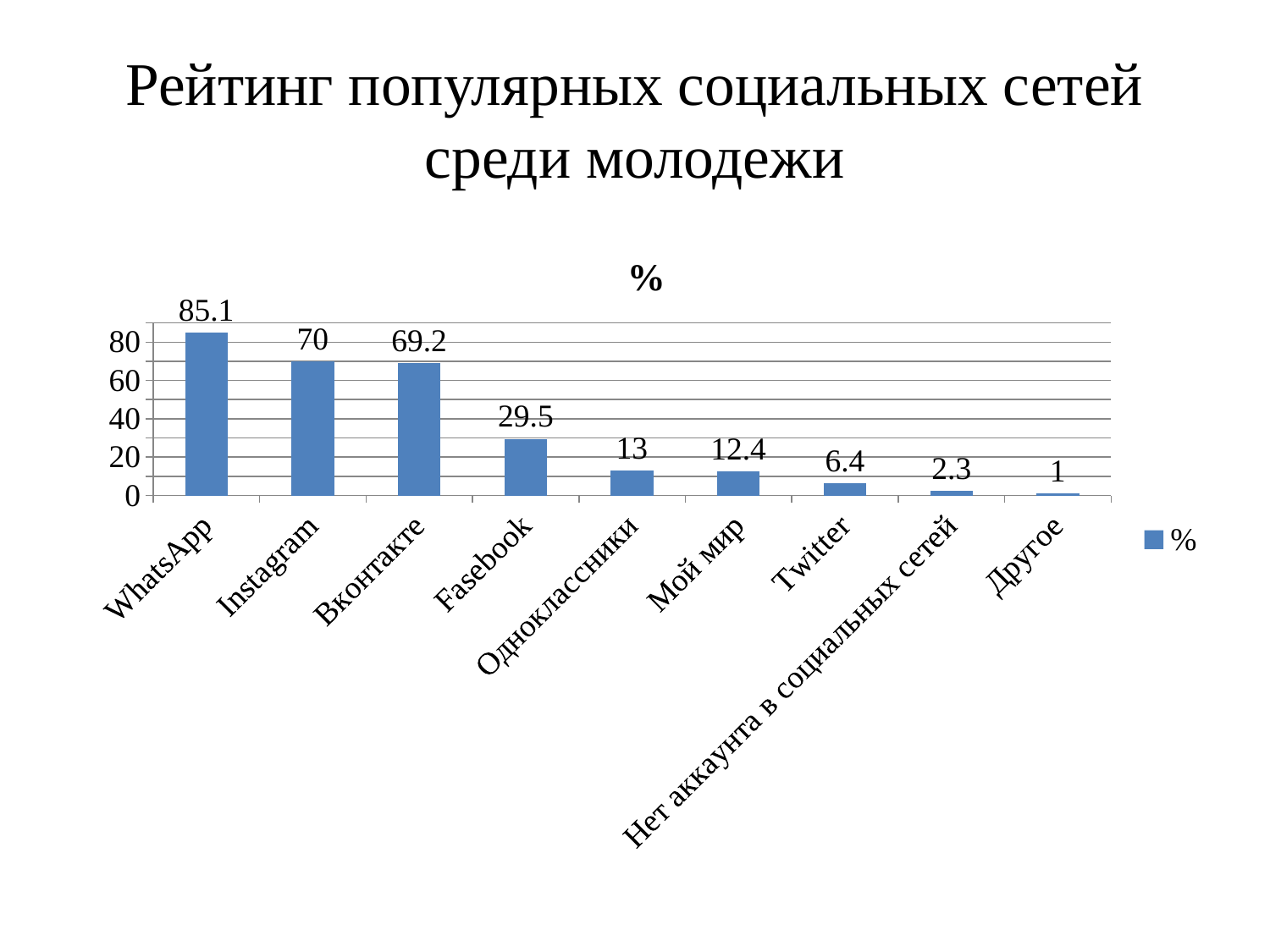

# Рейтинг популярных социальных сетей среди молодежи

### Chart:

| Category | % |
|---|---|
| WhatsApp | 85.1 |
| Instagram | 70.0 |
| Вконтакте | 69.2 |
| Fasebook | 29.5 |
| Одноклассники | 13.0 |
| Мой мир | 12.4 |
| Twitter | 6.4 |
| Нет аккаунта в социальных сетей | 2.3 |
| Другое | 1.0 |